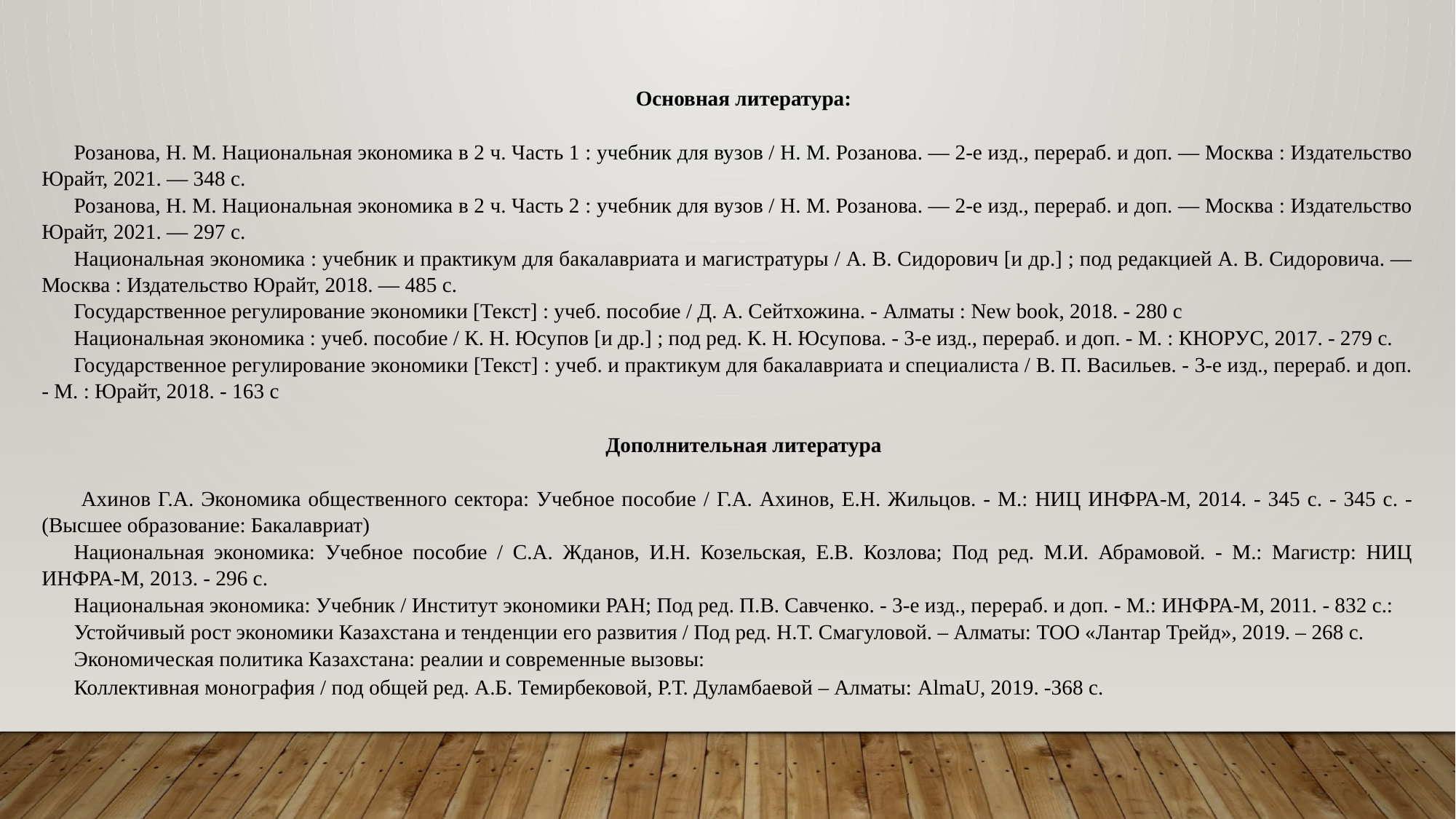

Основная литература:

Розанова, Н. М. Национальная экономика в 2 ч. Часть 1 : учебник для вузов / Н. М. Розанова. — 2-е изд., перераб. и доп. — Москва : Издательство Юрайт, 2021. — 348 с.
Розанова, Н. М. Национальная экономика в 2 ч. Часть 2 : учебник для вузов / Н. М. Розанова. — 2-е изд., перераб. и доп. — Москва : Издательство Юрайт, 2021. — 297 с.
Национальная экономика : учебник и практикум для бакалавриата и магистратуры / А. В. Сидорович [и др.] ; под редакцией А. В. Сидоровича. — Москва : Издательство Юрайт, 2018. — 485 с.
Государственное регулирование экономики [Текст] : учеб. пособие / Д. А. Сейтхожина. - Алматы : New book, 2018. - 280 с
Национальная экономика : учеб. пособие / К. Н. Юсупов [и др.] ; под ред. К. Н. Юсупова. - 3-е изд., перераб. и доп. - М. : КНОРУС, 2017. - 279 с.
Государственное регулирование экономики [Текст] : учеб. и практикум для бакалавриата и специалиста / В. П. Васильев. - 3-е изд., перераб. и доп. - М. : Юрайт, 2018. - 163 с

Дополнительная литература

 Ахинов Г.А. Экономика общественного сектора: Учебное пособие / Г.А. Ахинов, Е.Н. Жильцов. - М.: НИЦ ИНФРА-М, 2014. - 345 с. - 345 с. - (Высшее образование: Бакалавриат)
Национальная экономика: Учебное пособие / С.А. Жданов, И.Н. Козельская, Е.В. Козлова; Под ред. М.И. Абрамовой. - М.: Магистр: НИЦ ИНФРА-М, 2013. - 296 с.
Национальная экономика: Учебник / Институт экономики РАН; Под ред. П.В. Савченко. - 3-e изд., перераб. и доп. - М.: ИНФРА-М, 2011. - 832 с.:
Устойчивый рост экономики Казахстана и тенденции его развития / Под ред. Н.Т. Смагуловой. – Алматы: ТОО «Лантар Трейд», 2019. – 268 с.
Экономическая политика Казахстана: реалии и современные вызовы:
Коллективная монография / под общей ред. А.Б. Темирбековой, Р.Т. Дуламбаевой – Алматы: AlmaU, 2019. -368 с.